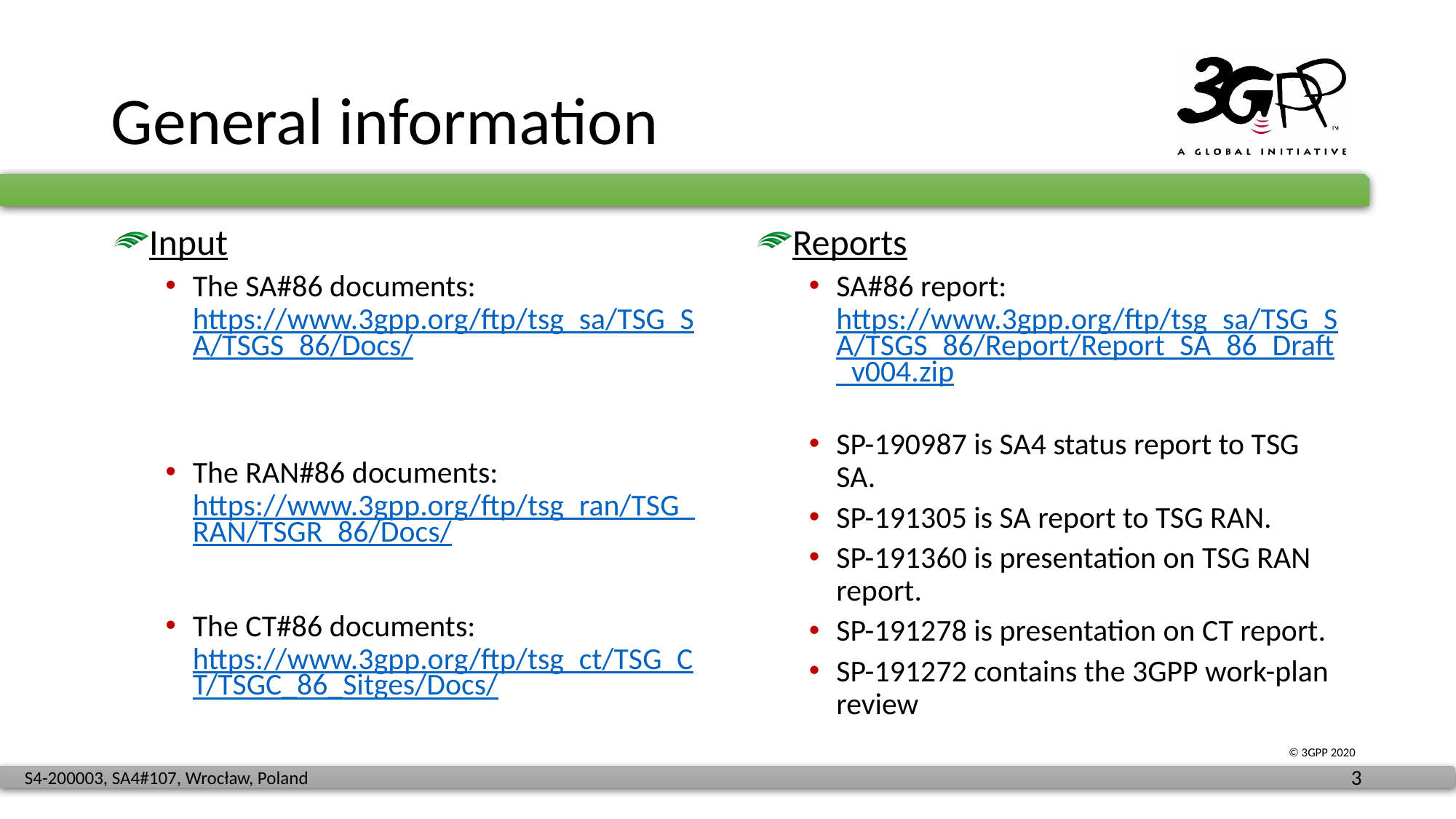

# General information
Input
The SA#86 documents: https://www.3gpp.org/ftp/tsg_sa/TSG_SA/TSGS_86/Docs/

The RAN#86 documents: https://www.3gpp.org/ftp/tsg_ran/TSG_RAN/TSGR_86/Docs/

The CT#86 documents: https://www.3gpp.org/ftp/tsg_ct/TSG_CT/TSGC_86_Sitges/Docs/

Reports
SA#86 report: https://www.3gpp.org/ftp/tsg_sa/TSG_SA/TSGS_86/Report/Report_SA_86_Draft_v004.zip
SP-190987 is SA4 status report to TSG SA.
SP-191305 is SA report to TSG RAN.
SP-191360 is presentation on TSG RAN report.
SP-191278 is presentation on CT report.
SP-191272 contains the 3GPP work-plan review